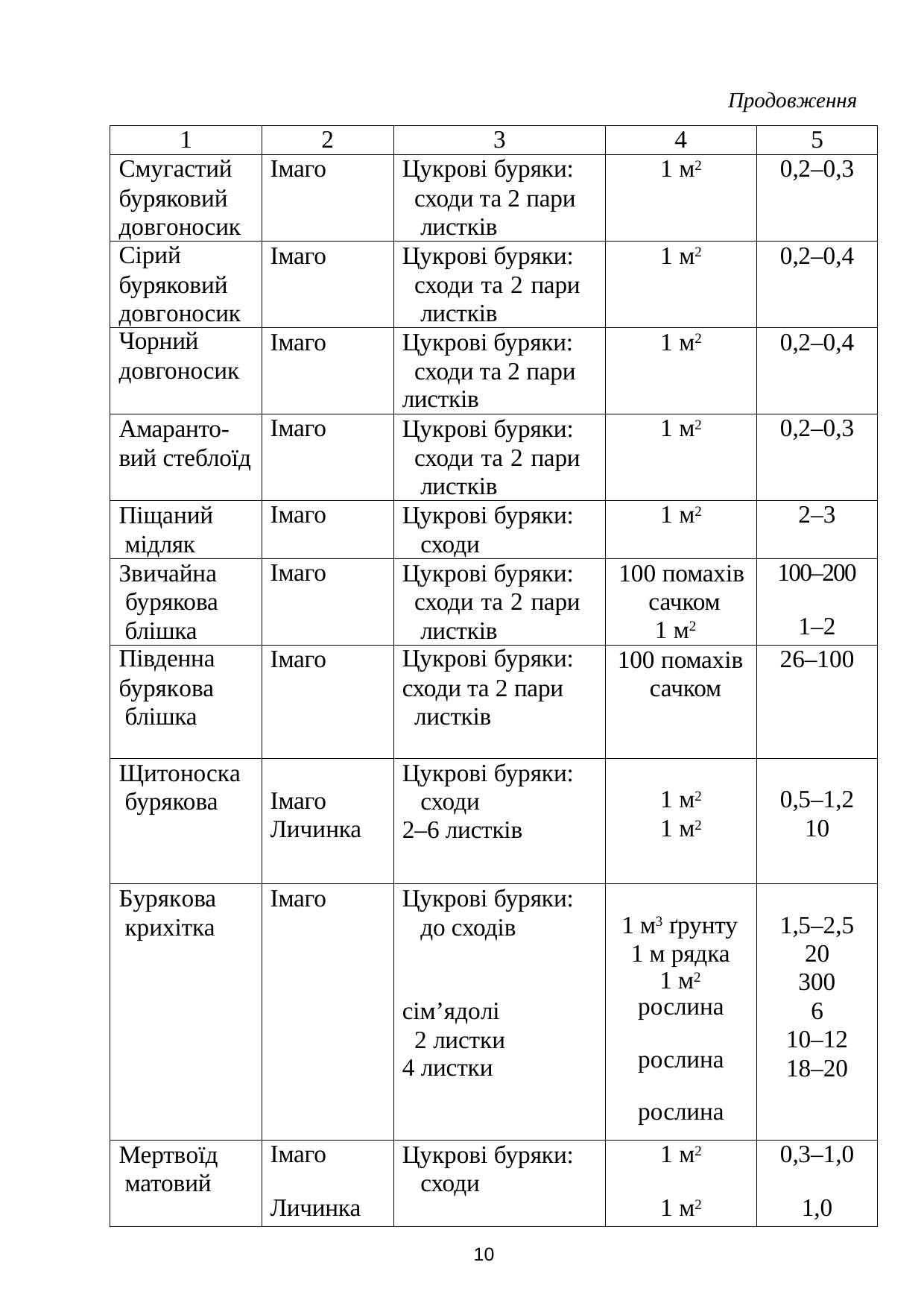

Продовження
| 1 | 2 | 3 | 4 | 5 |
| --- | --- | --- | --- | --- |
| Смугастий буряковий довгоносик | Імаго | Цукрові буряки: сходи та 2 пари листків | 1 м2 | 0,2–0,3 |
| Сірий буряковий довгоносик | Імаго | Цукрові буряки: сходи та 2 пари листків | 1 м2 | 0,2–0,4 |
| Чорний довгоносик | Імаго | Цукрові буряки: сходи та 2 пари листків | 1 м2 | 0,2–0,4 |
| Амаранто- вий стеблоїд | Імаго | Цукрові буряки: сходи та 2 пари листків | 1 м2 | 0,2–0,3 |
| Піщаний мідляк | Імаго | Цукрові буряки: сходи | 1 м2 | 2–3 |
| Звичайна бурякова блішка | Імаго | Цукрові буряки: сходи та 2 пари листків | 100 помахів сачком 1 м2 | 100–200 1–2 |
| Південна бурякова блішка | Імаго | Цукрові буряки: сходи та 2 пари листків | 100 помахів сачком | 26–100 |
| Щитоноска бурякова | Імаго Личинка | Цукрові буряки: сходи 2–6 листків | 1 м2 1 м2 | 0,5–1,2 10 |
| Бурякова крихітка | Імаго | Цукрові буряки: до сходів сім’ядолі 2 листки 4 листки | 1 м3 ґрунту 1 м рядка 1 м2 рослина рослина рослина | 1,5–2,5 20 300 6 10–12 18–20 |
| Мертвоїд матовий | Імаго Личинка | Цукрові буряки: сходи | 1 м2 1 м2 | 0,3–1,0 1,0 |
10